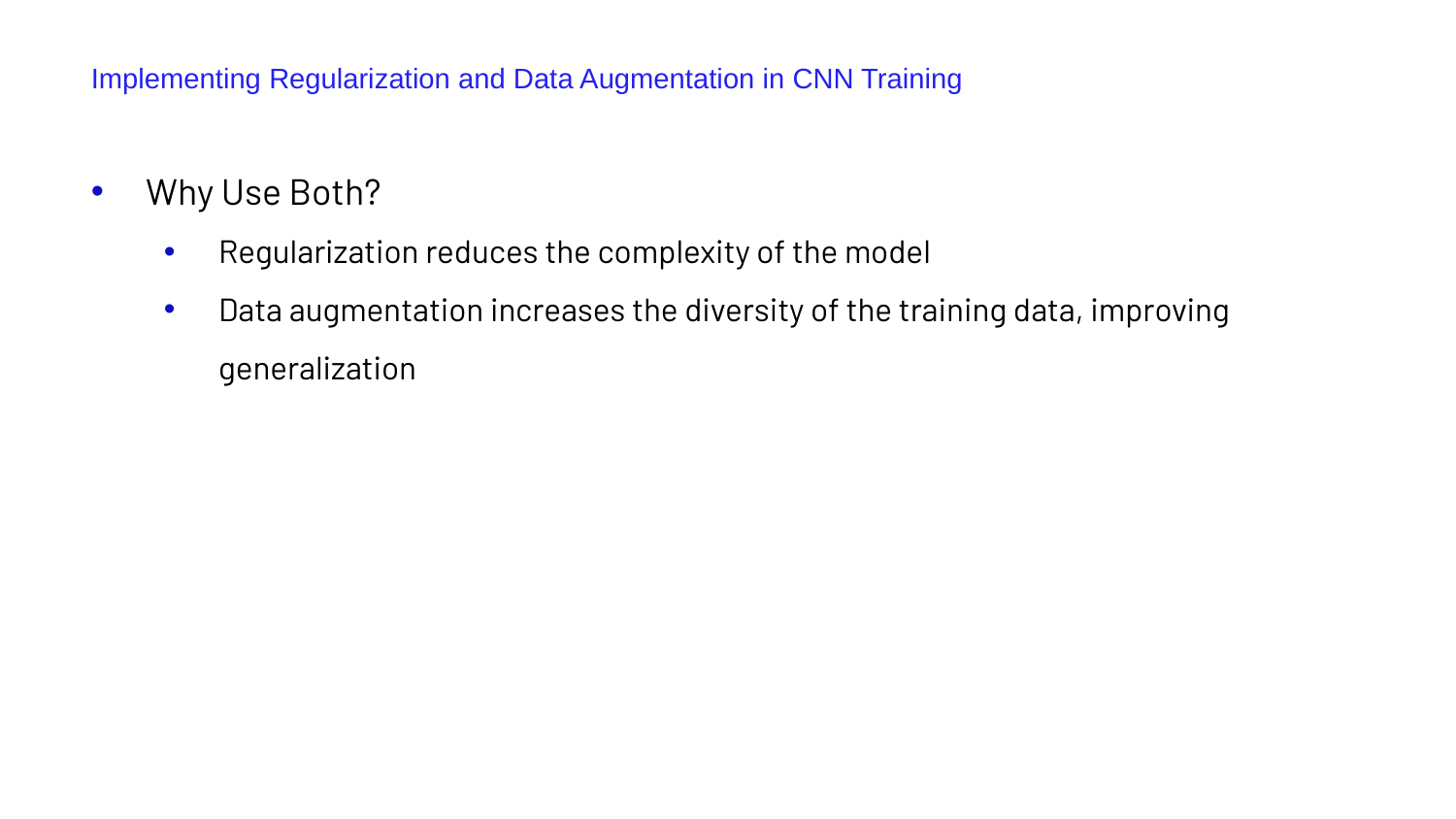

Implementing Regularization and Data Augmentation in CNN Training
Why Use Both?
Regularization reduces the complexity of the model
Data augmentation increases the diversity of the training data, improving generalization